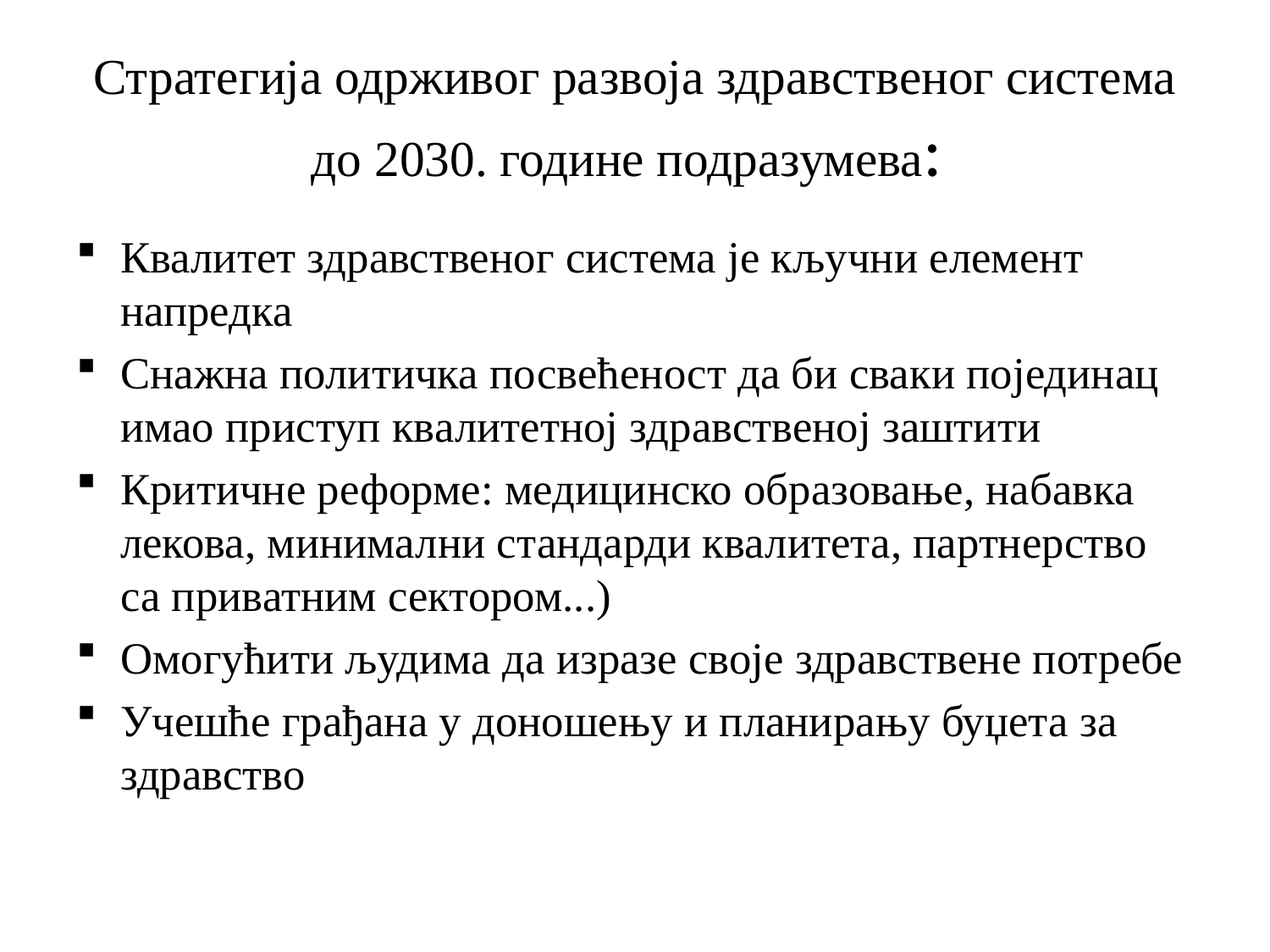

# Стратегија одрживог развоја здравственог система до 2030. године подразумева:
Квалитет здравственог система је кључни елемент напредка
Снажна политичка посвећеност да би сваки појединац имао приступ квалитетној здравственој заштити
Критичне реформе: медицинско образовање, набавка лекова, минимални стандарди квалитета, партнерство са приватним сектором...)
Омогућити људима да изразе своје здравствене потребе
Учешће грађана у доношењу и планирању буџета за здравство